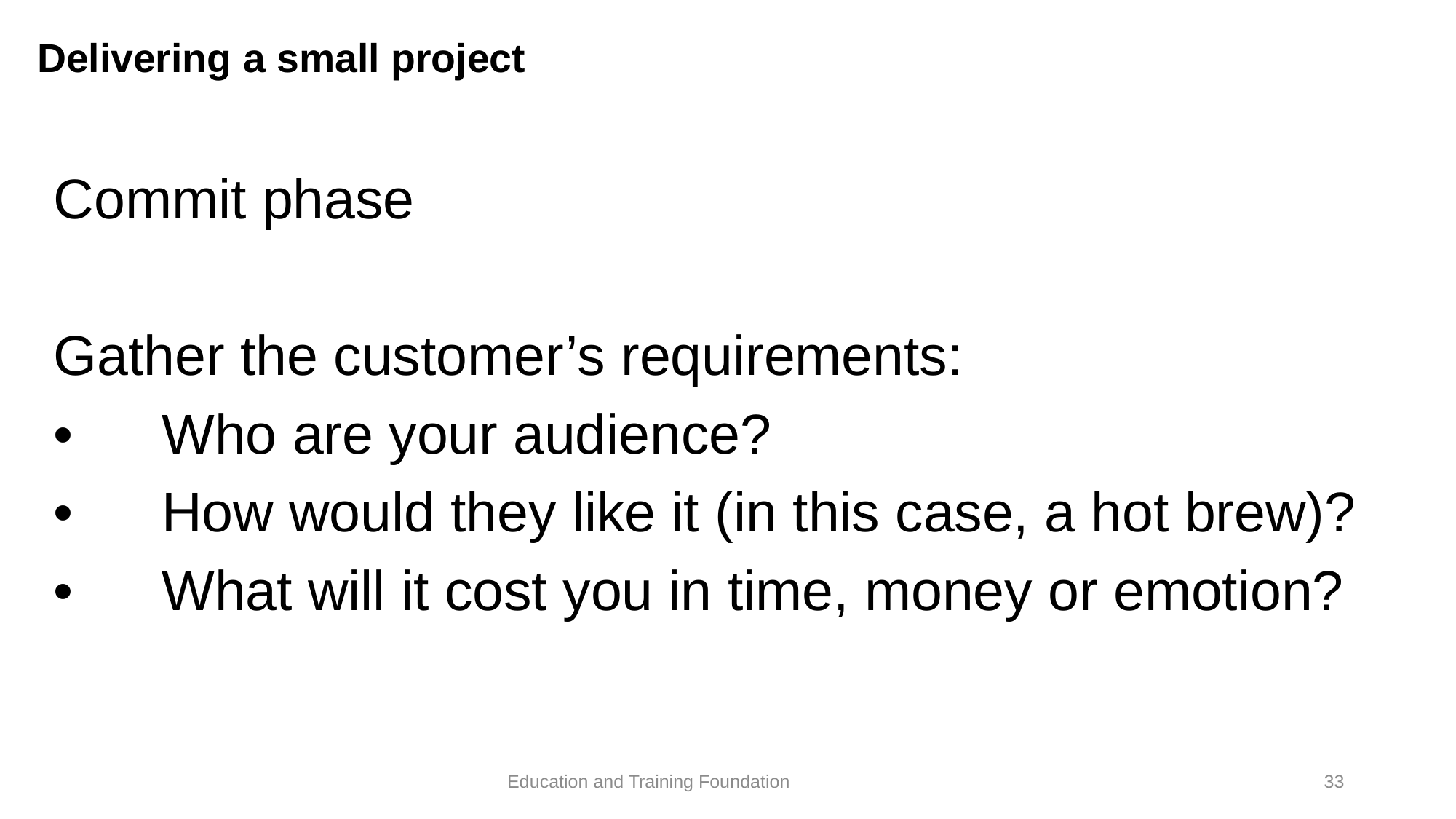

# Delivering a small project
Commit phase

Gather the customer’s requirements:
•	Who are your audience?
•	How would they like it (in this case, a hot brew)?
•	What will it cost you in time, money or emotion?
33
Education and Training Foundation